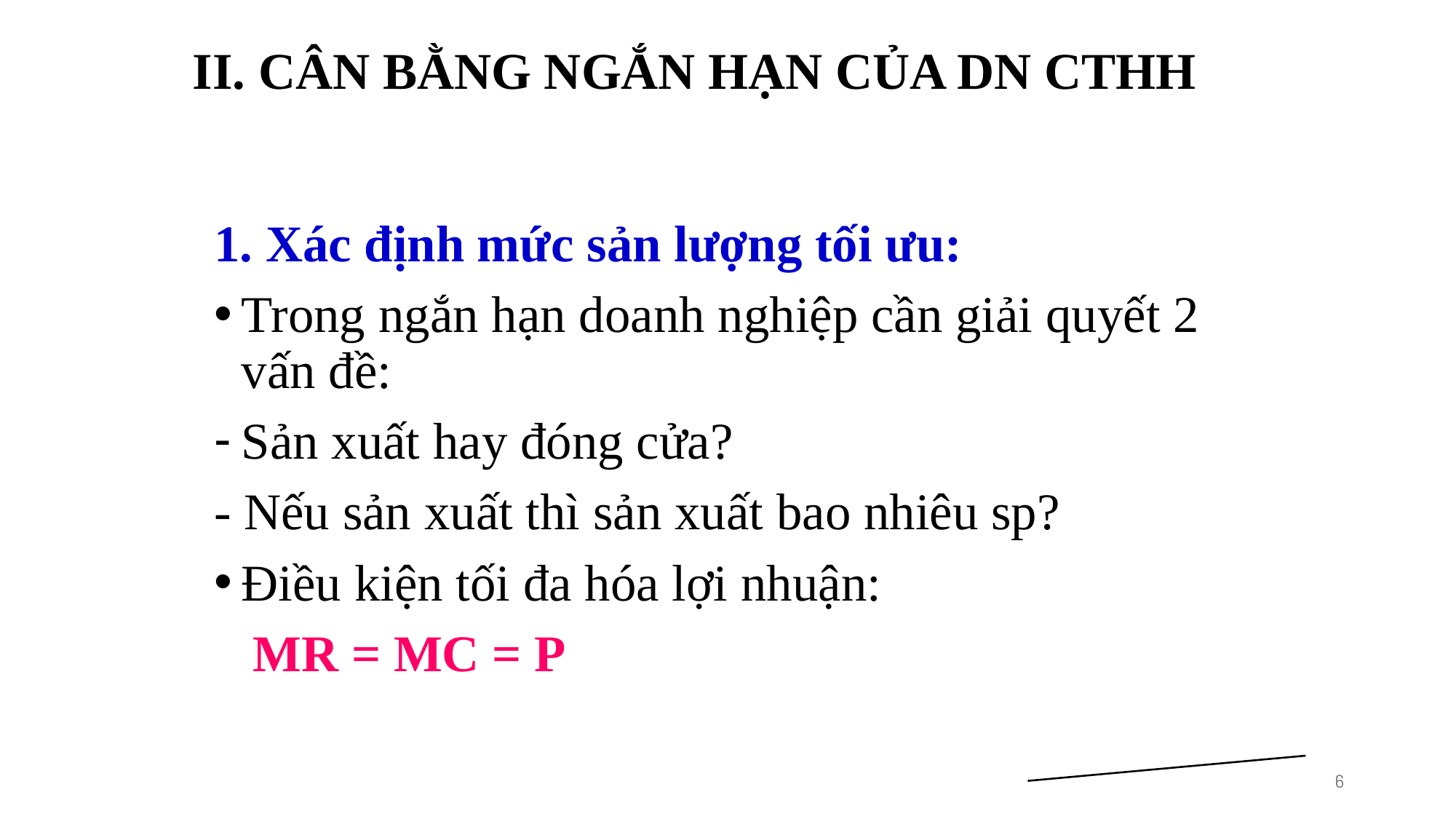

# II. CÂN BẰNG NGẮN HẠN CỦA DN CTHH
1. Xác định mức sản lượng tối ưu:
Trong ngắn hạn doanh nghiệp cần giải quyết 2 vấn đề:
Sản xuất hay đóng cửa?
- Nếu sản xuất thì sản xuất bao nhiêu sp?
Điều kiện tối đa hóa lợi nhuận:
   MR = MC = P
6